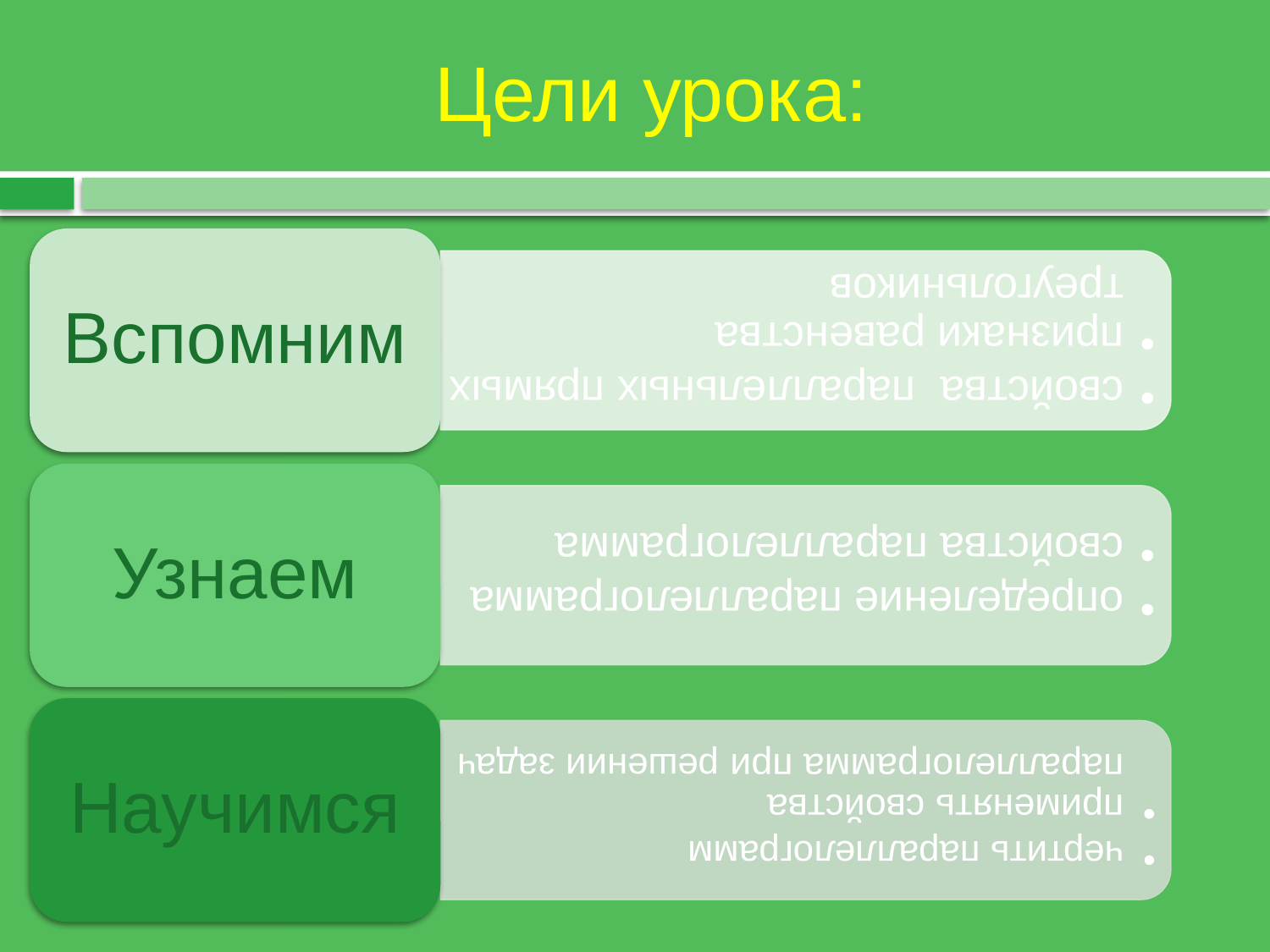

# Цели урока:
свойства  параллельных прямых
признаки равенства треугольников
Вспомним
определение параллелограмма
свойства параллелограмма
Узнаем
чертить параллелограмм
применять свойства параллелограмма при решении задач
Научимся